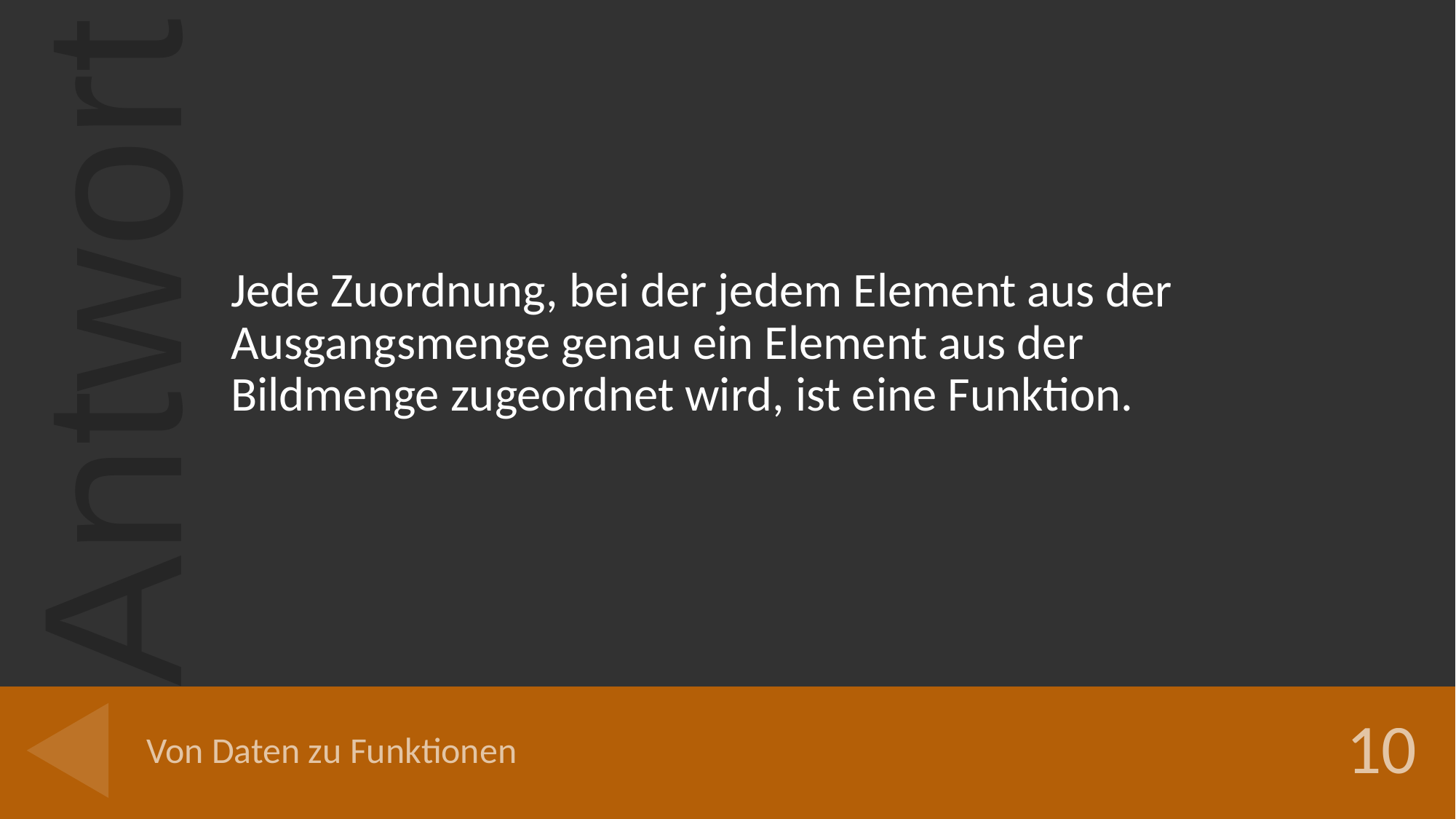

Jede Zuordnung, bei der jedem Element aus der Ausgangsmenge genau ein Element aus der Bildmenge zugeordnet wird, ist eine Funktion.
# Von Daten zu Funktionen
10